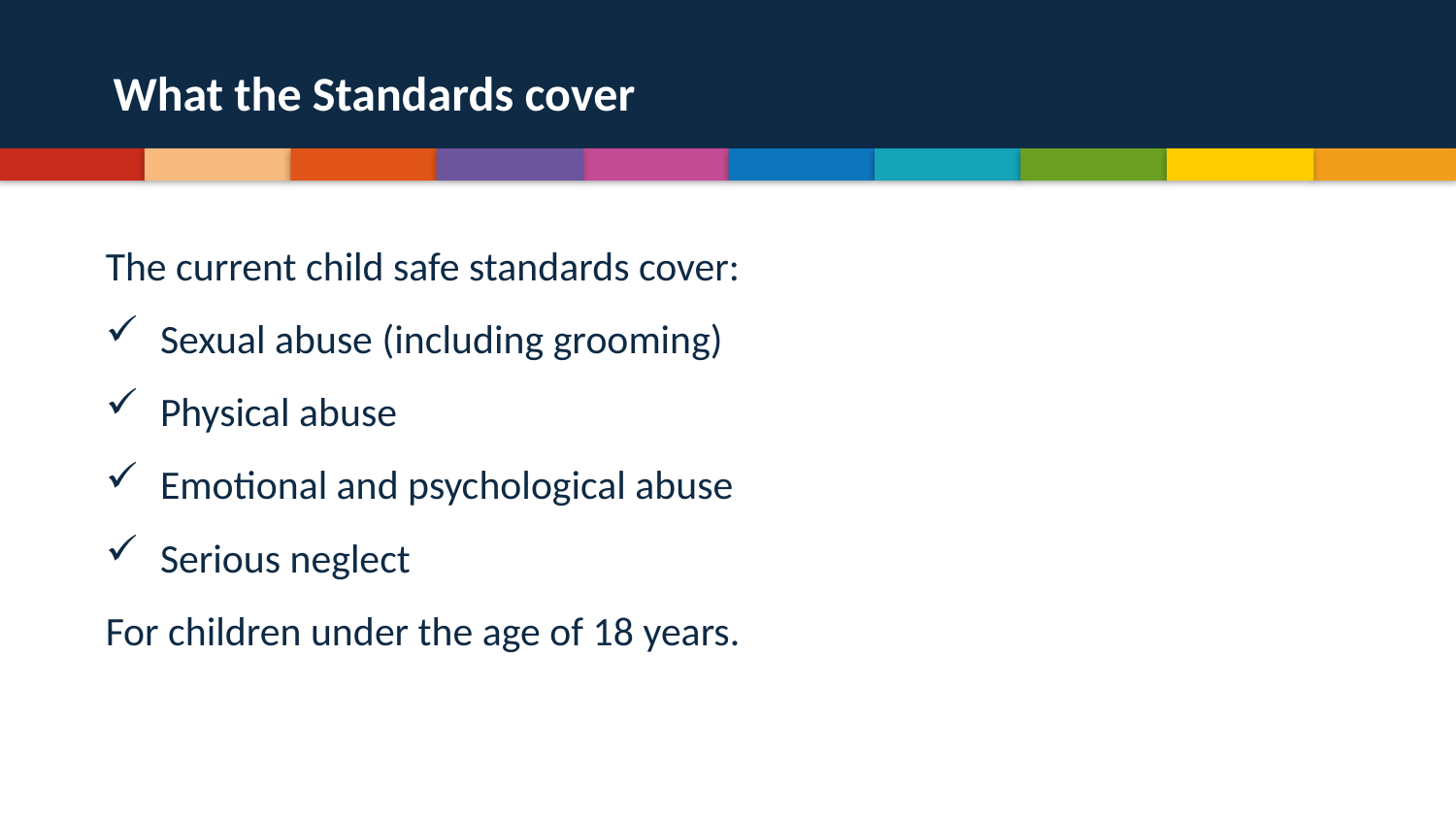

# What the Standards cover
The current child safe standards cover:
Sexual abuse (including grooming)
Physical abuse
Emotional and psychological abuse
Serious neglect
For children under the age of 18 years.